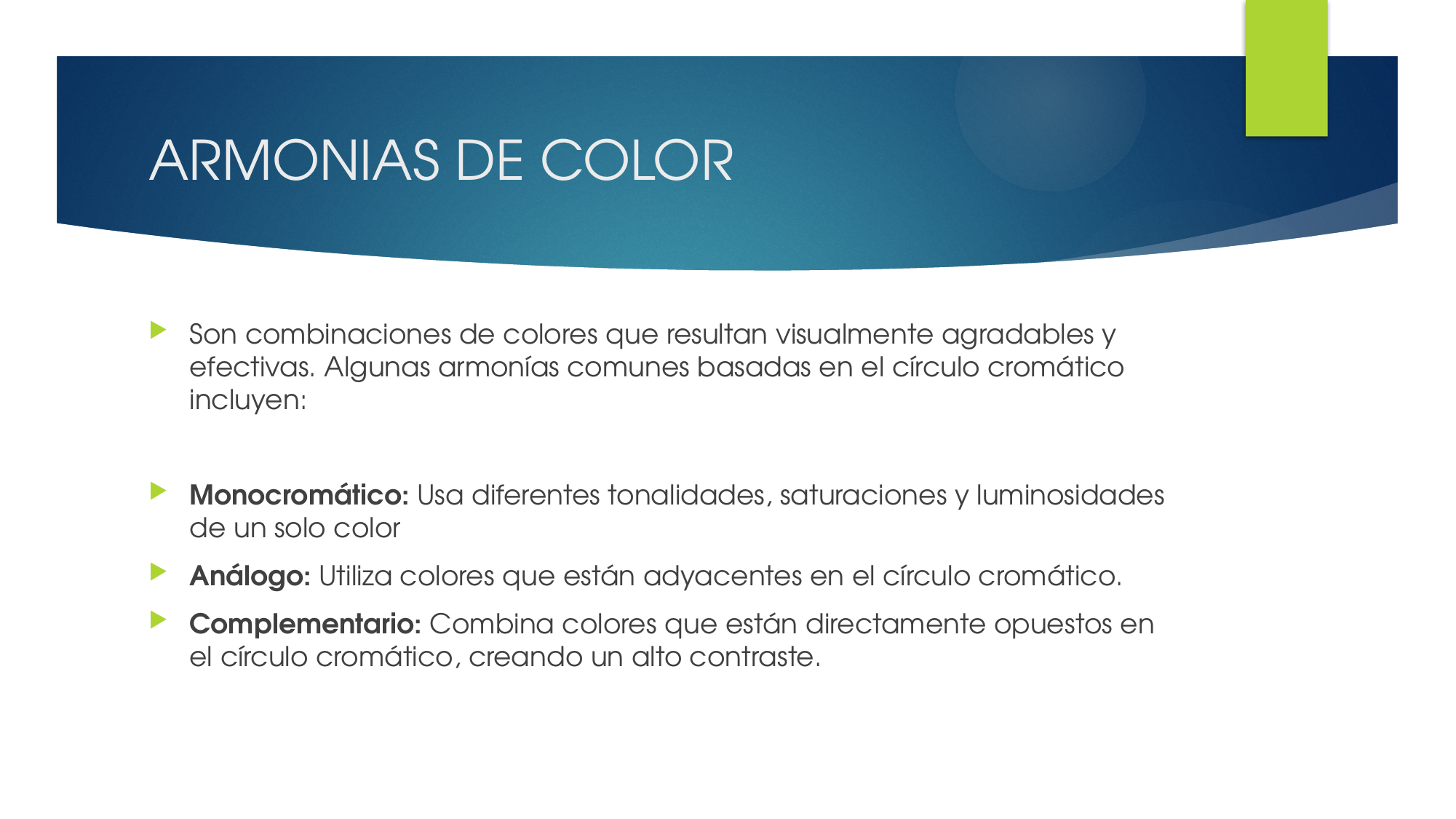

# ARMONIAS DE COLOR
Son combinaciones de colores que resultan visualmente agradables y efectivas. Algunas armonías comunes basadas en el círculo cromático incluyen:

Monocromático: Usa diferentes tonalidades, saturaciones y luminosidades de un solo color
Análogo: Utiliza colores que están adyacentes en el círculo cromático.
Complementario: Combina colores que están directamente opuestos en el círculo cromático, creando un alto contraste.